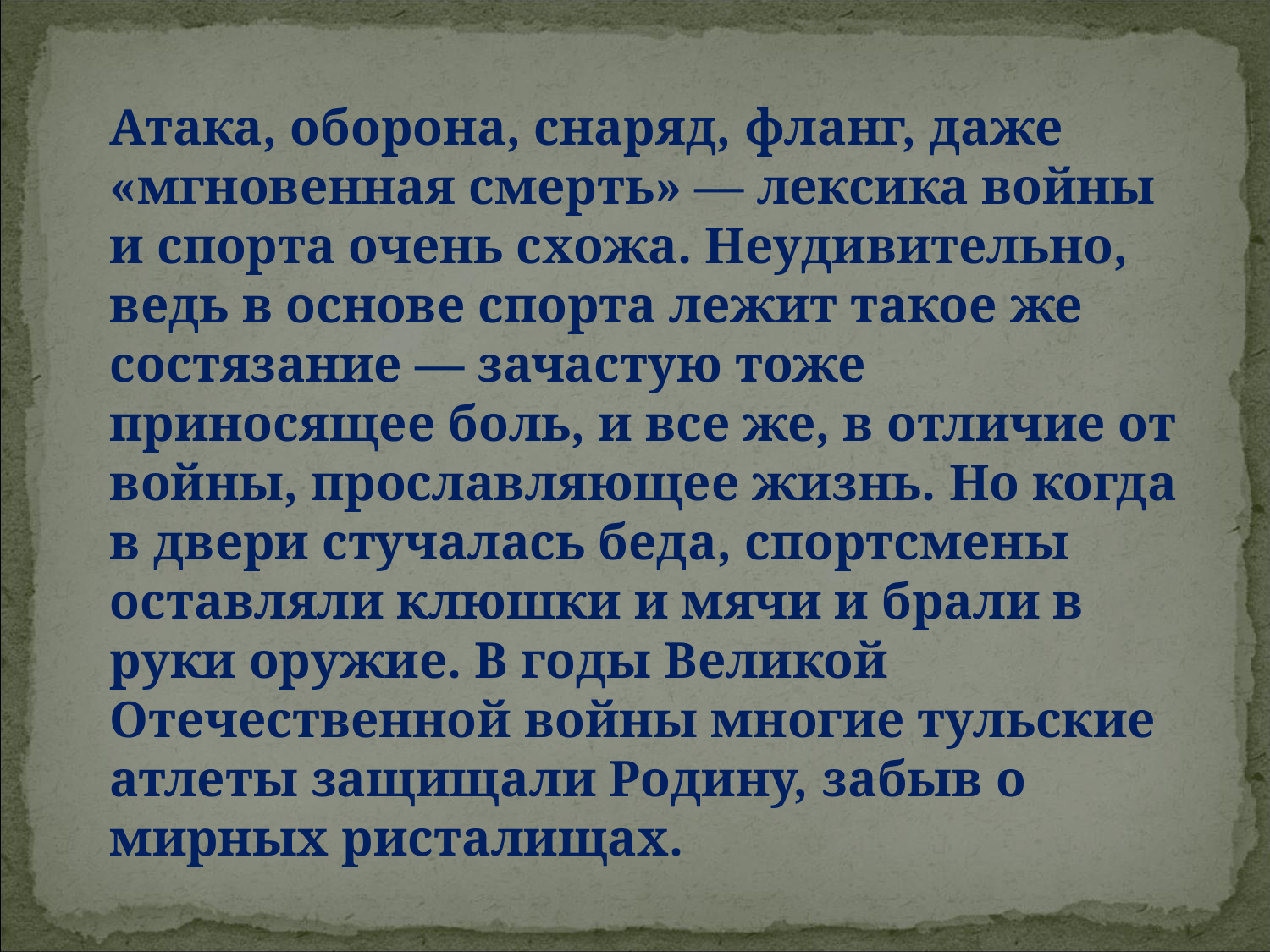

Атака, оборона, снаряд, фланг, даже «мгновенная смерть» — лексика войны и спорта очень схожа. Неудивительно, ведь в основе спорта лежит такое же состязание — зачастую тоже приносящее боль, и все же, в отличие от войны, прославляющее жизнь. Но когда в двери стучалась беда, спортсмены оставляли клюшки и мячи и брали в руки оружие. В годы Великой Отечественной войны многие тульские атлеты защищали Родину, забыв о мирных ристалищах.